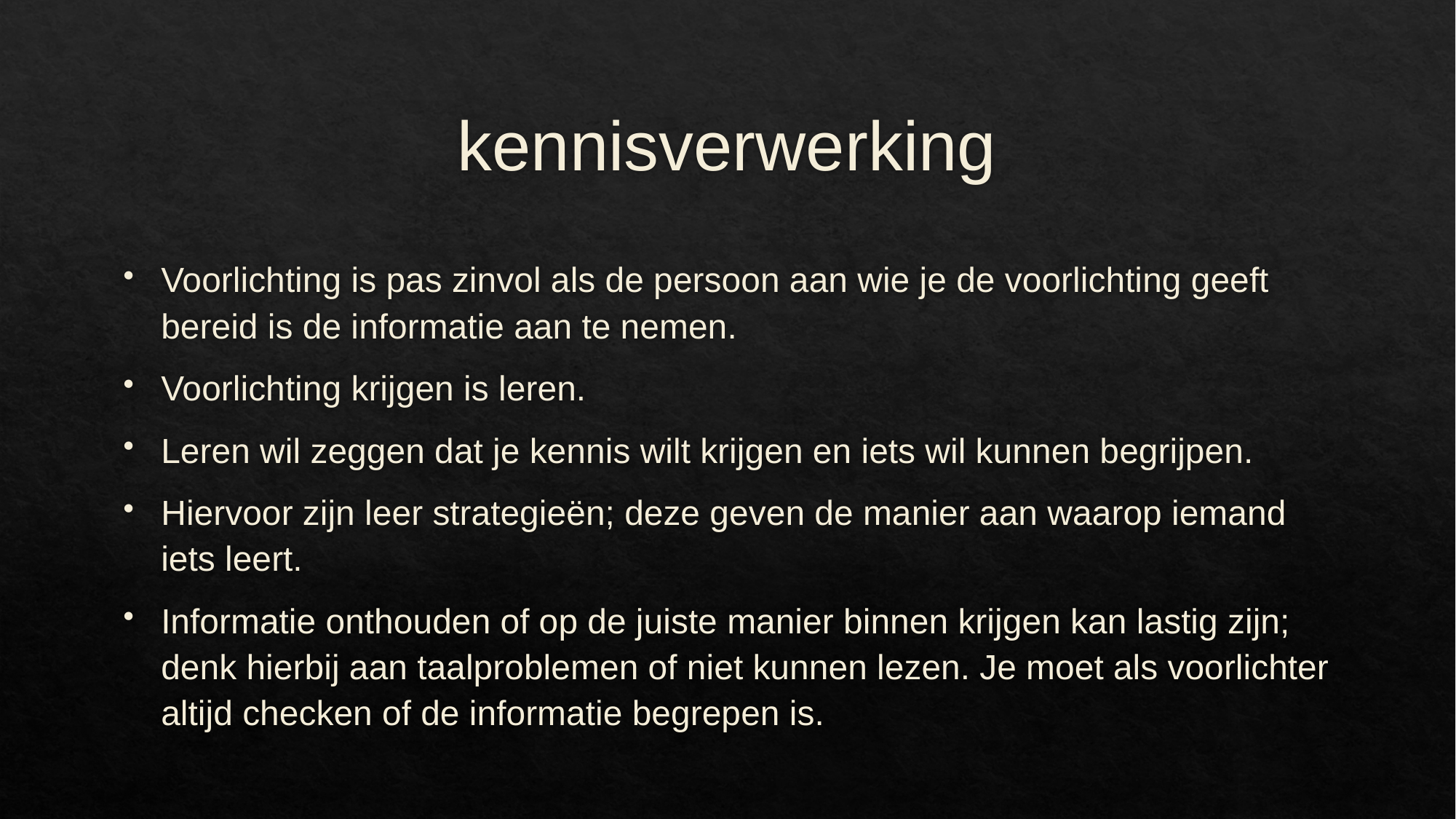

# kennisverwerking
Voorlichting is pas zinvol als de persoon aan wie je de voorlichting geeft bereid is de informatie aan te nemen.
Voorlichting krijgen is leren.
Leren wil zeggen dat je kennis wilt krijgen en iets wil kunnen begrijpen.
Hiervoor zijn leer strategieën; deze geven de manier aan waarop iemand iets leert.
Informatie onthouden of op de juiste manier binnen krijgen kan lastig zijn; denk hierbij aan taalproblemen of niet kunnen lezen. Je moet als voorlichter altijd checken of de informatie begrepen is.